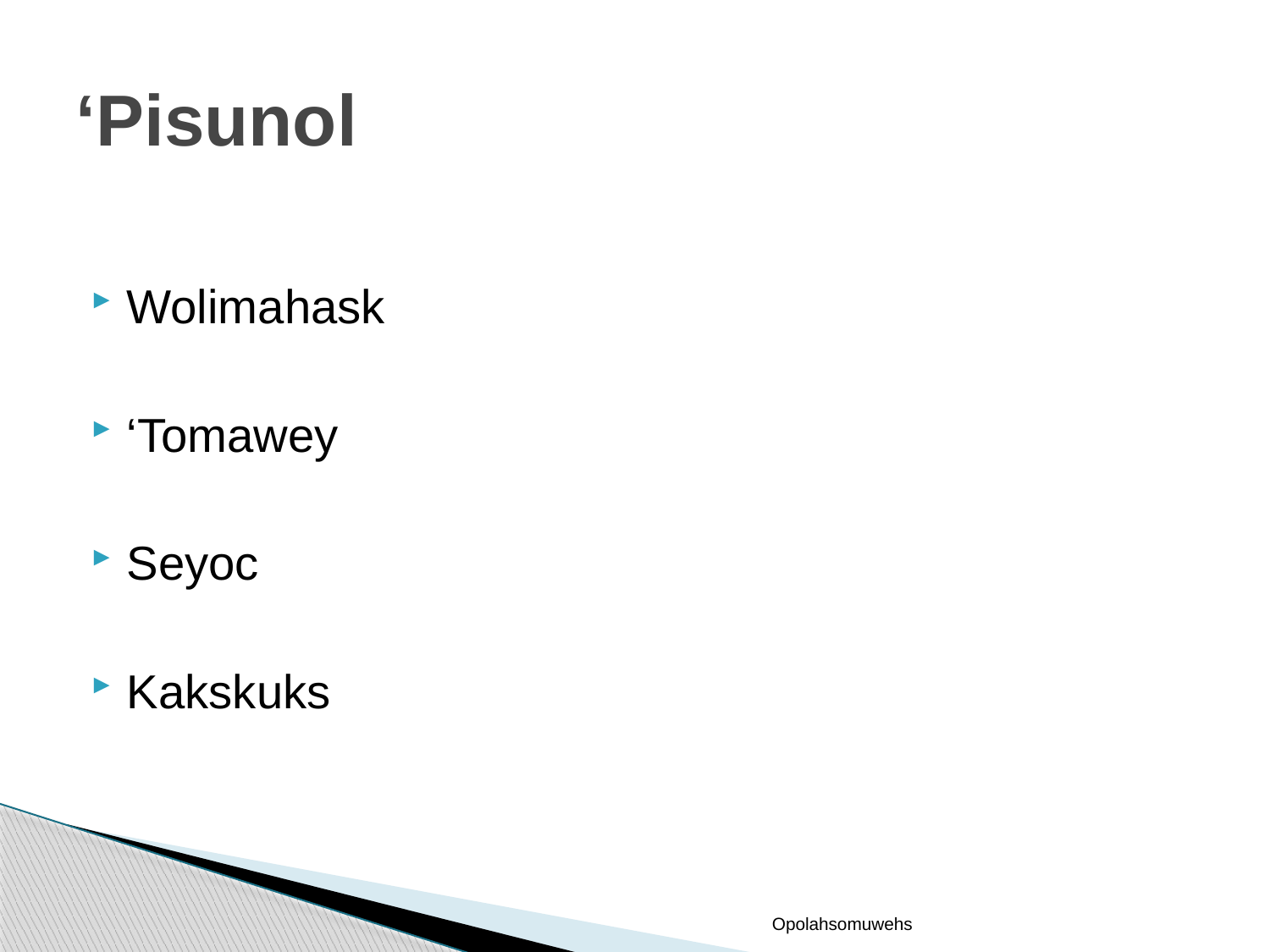

# ‘Pisunol

Wolimahask

‘Tomawey

Seyoc

Kakskuks
Opolahsomuwehs